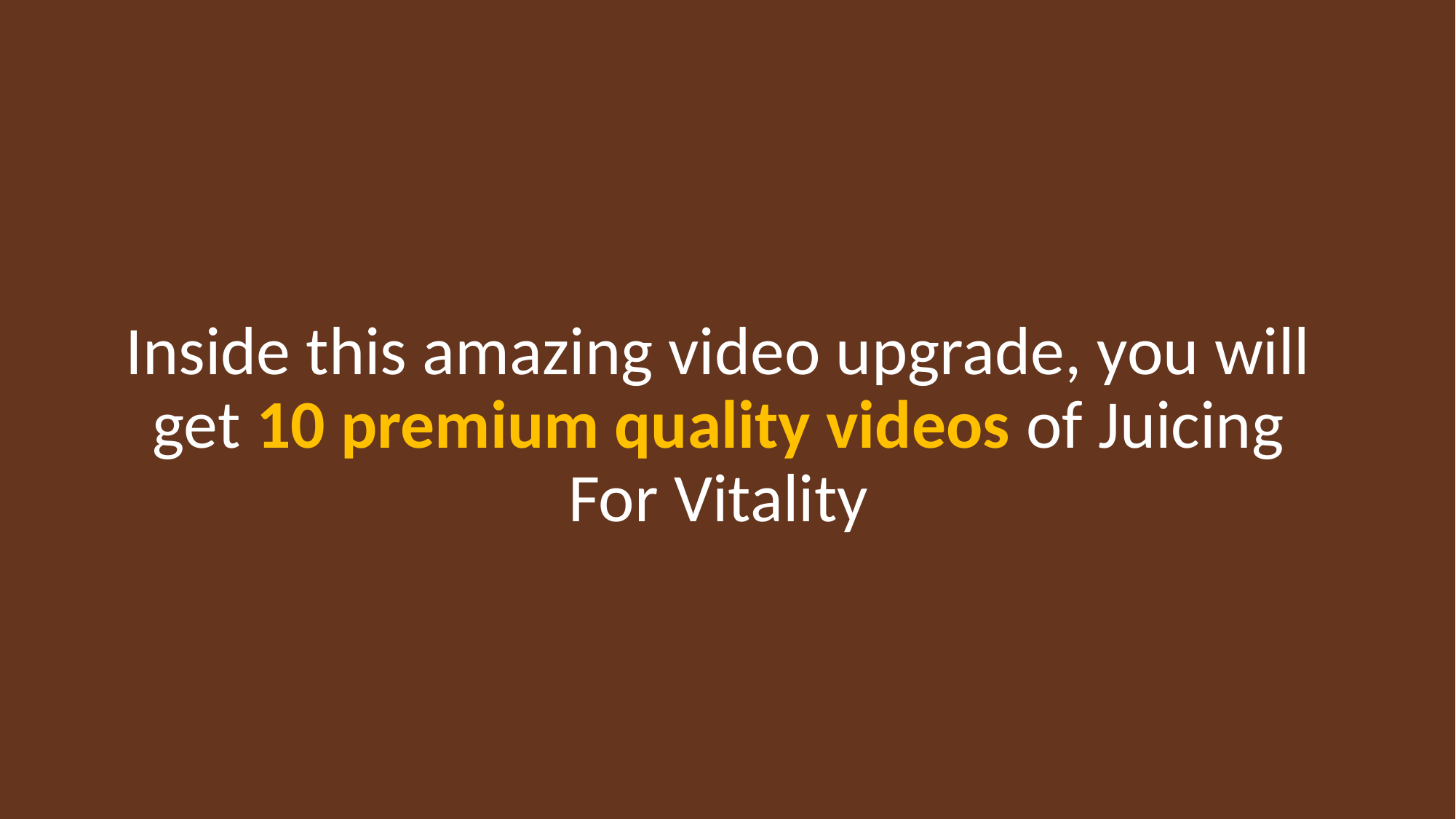

Inside this amazing video upgrade, you will get 10 premium quality videos of Juicing For Vitality